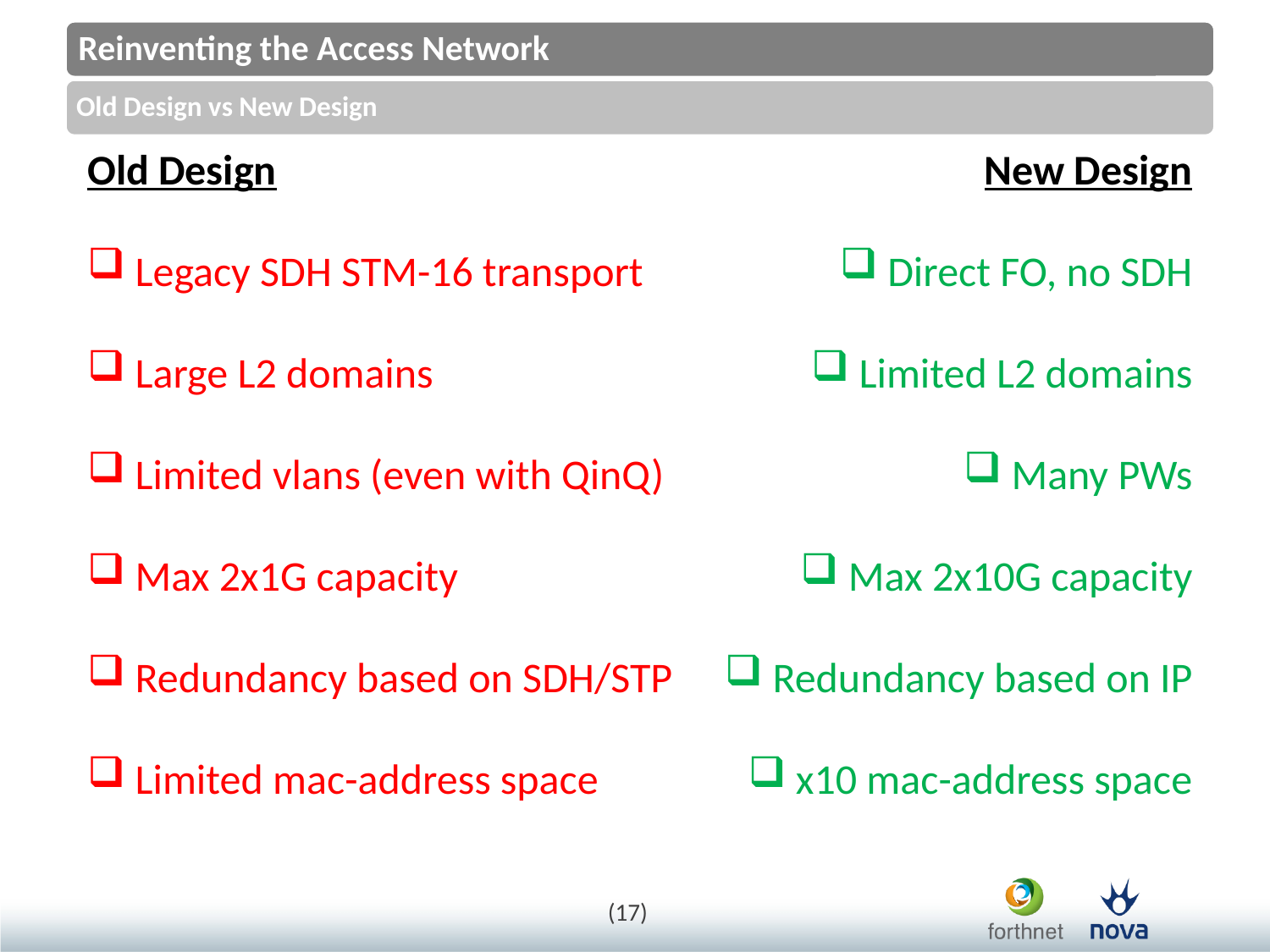

Reinventing the Access Network
Old Design vs New Design
Old Design

 Legacy SDH STM-16 transport

 Large L2 domains

 Limited vlans (even with QinQ)

 Max 2x1G capacity

 Redundancy based on SDH/STP

 Limited mac-address space
New Design

 Direct FO, no SDH

 Limited L2 domains

 Many PWs

 Max 2x10G capacity

 Redundancy based on IP

 x10 mac-address space
(17)